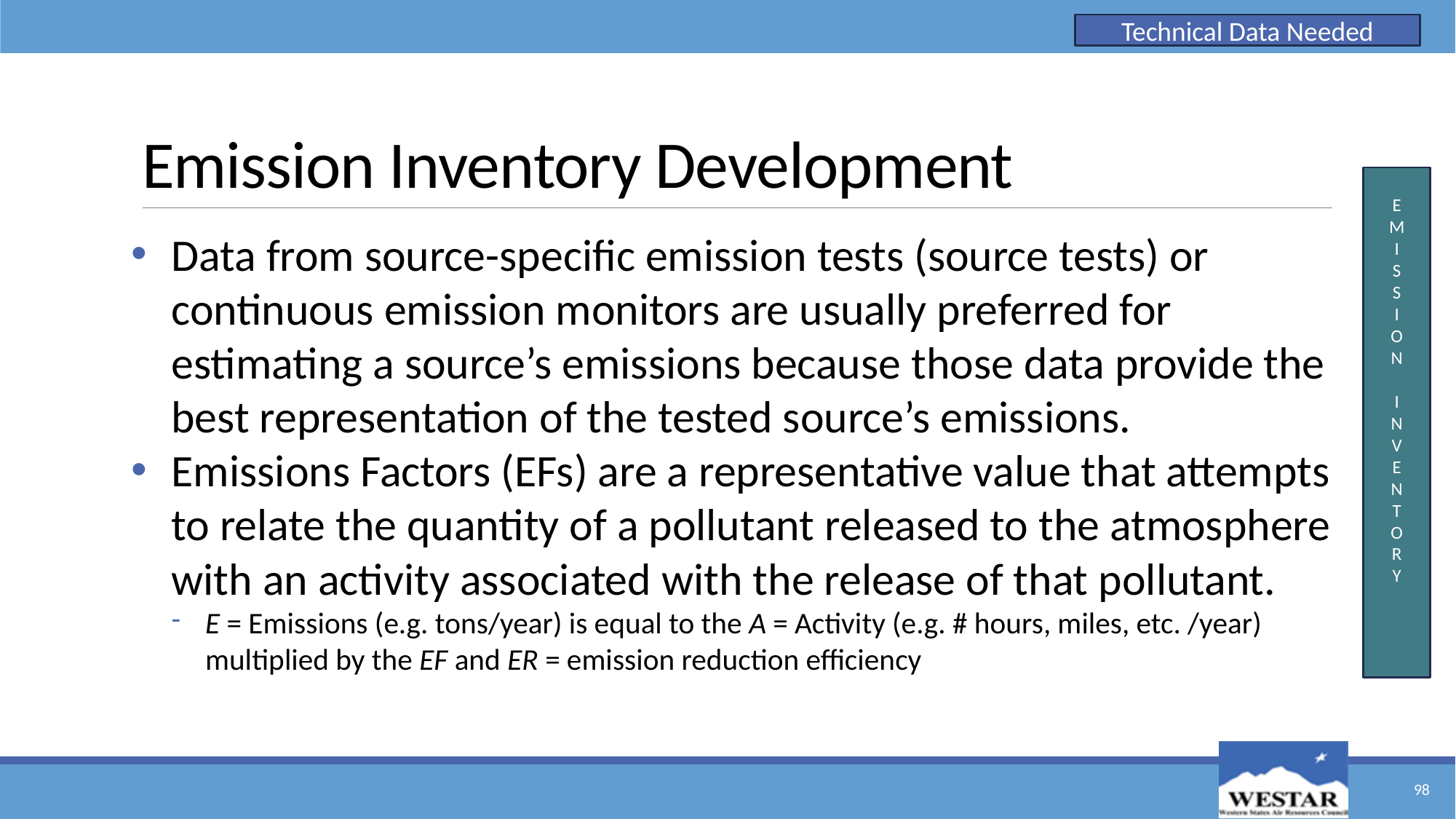

Technical Data Needed
# Emission Inventory Development
E
M
I
S
S
I
O
N

I
N
V
E
N
T
O
R
Y

Data from source-specific emission tests (source tests) or continuous emission monitors are usually preferred for estimating a source’s emissions because those data provide the best representation of the tested source’s emissions.
Emissions Factors (EFs) are a representative value that attempts to relate the quantity of a pollutant released to the atmosphere with an activity associated with the release of that pollutant.
E = Emissions (e.g. tons/year) is equal to the A = Activity (e.g. # hours, miles, etc. /year) multiplied by the EF and ER = emission reduction efficiency

98